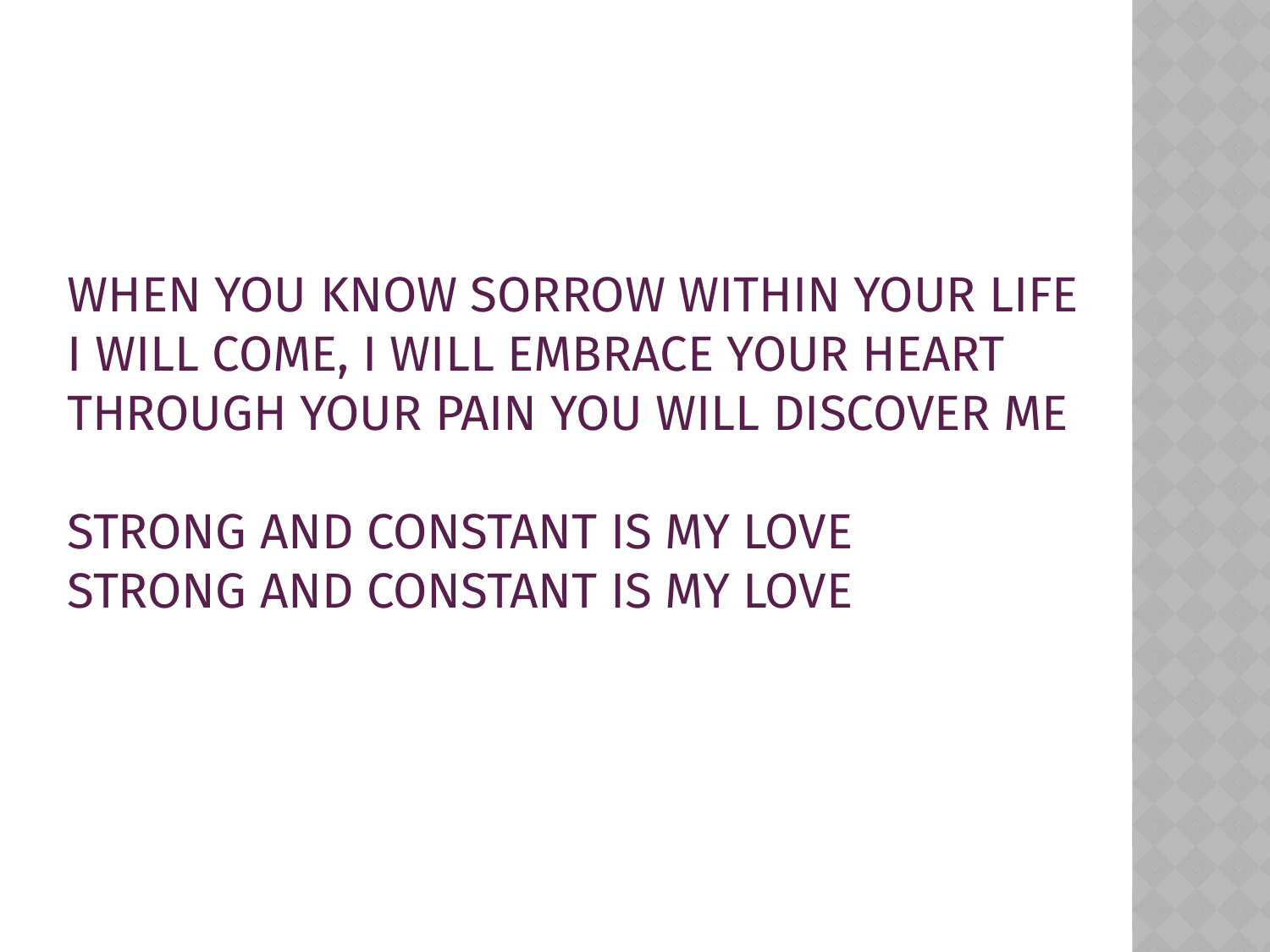

WHEN YOU KNOW SORROW WITHIN YOUR LIFE
I WILL COME, I WILL EMBRACE YOUR HEART
THROUGH YOUR PAIN YOU WILL DISCOVER ME
STRONG AND CONSTANT IS MY LOVE
STRONG AND CONSTANT IS MY LOVE